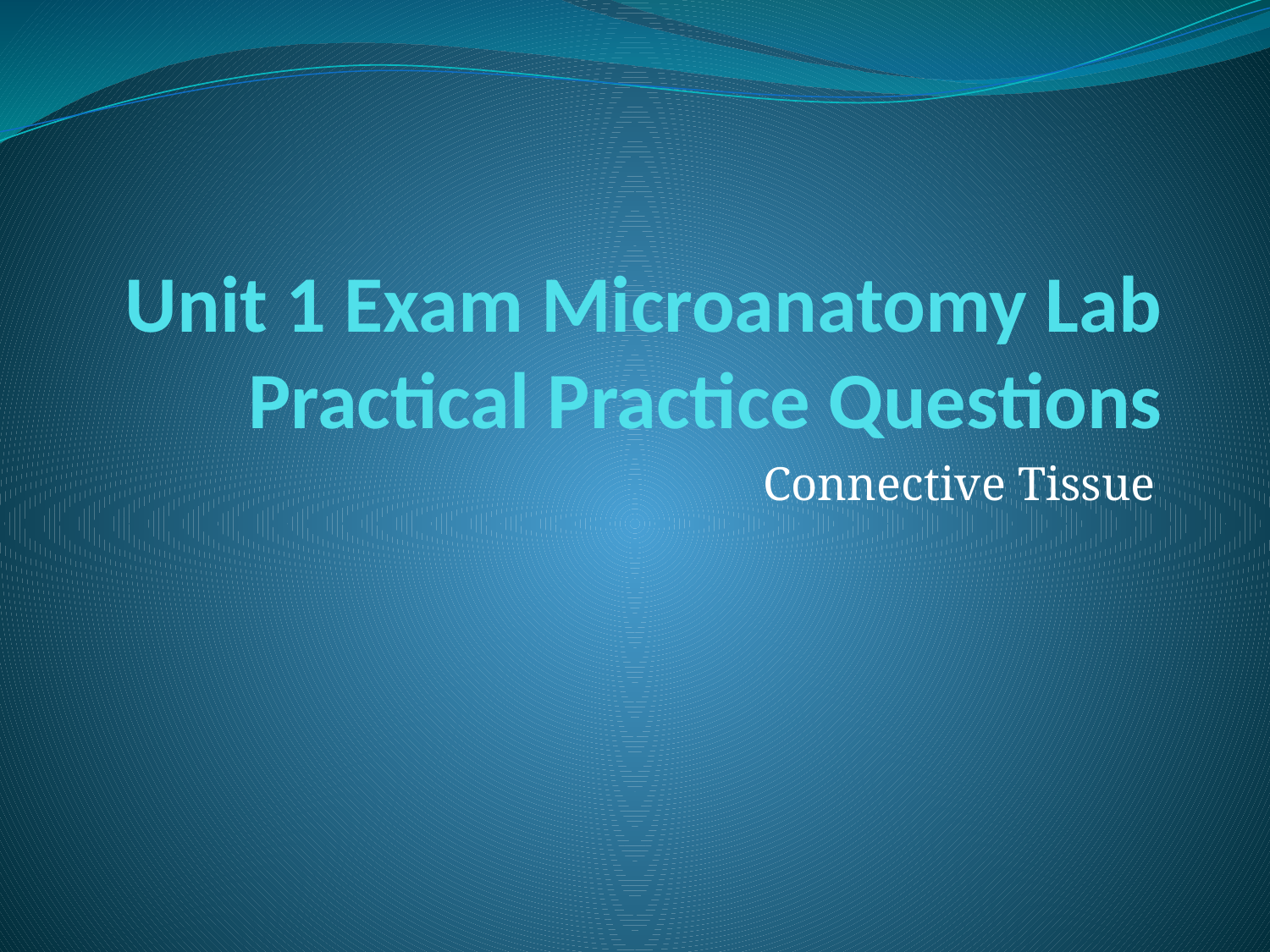

# Unit 1 Exam Microanatomy Lab Practical Practice Questions
Connective Tissue